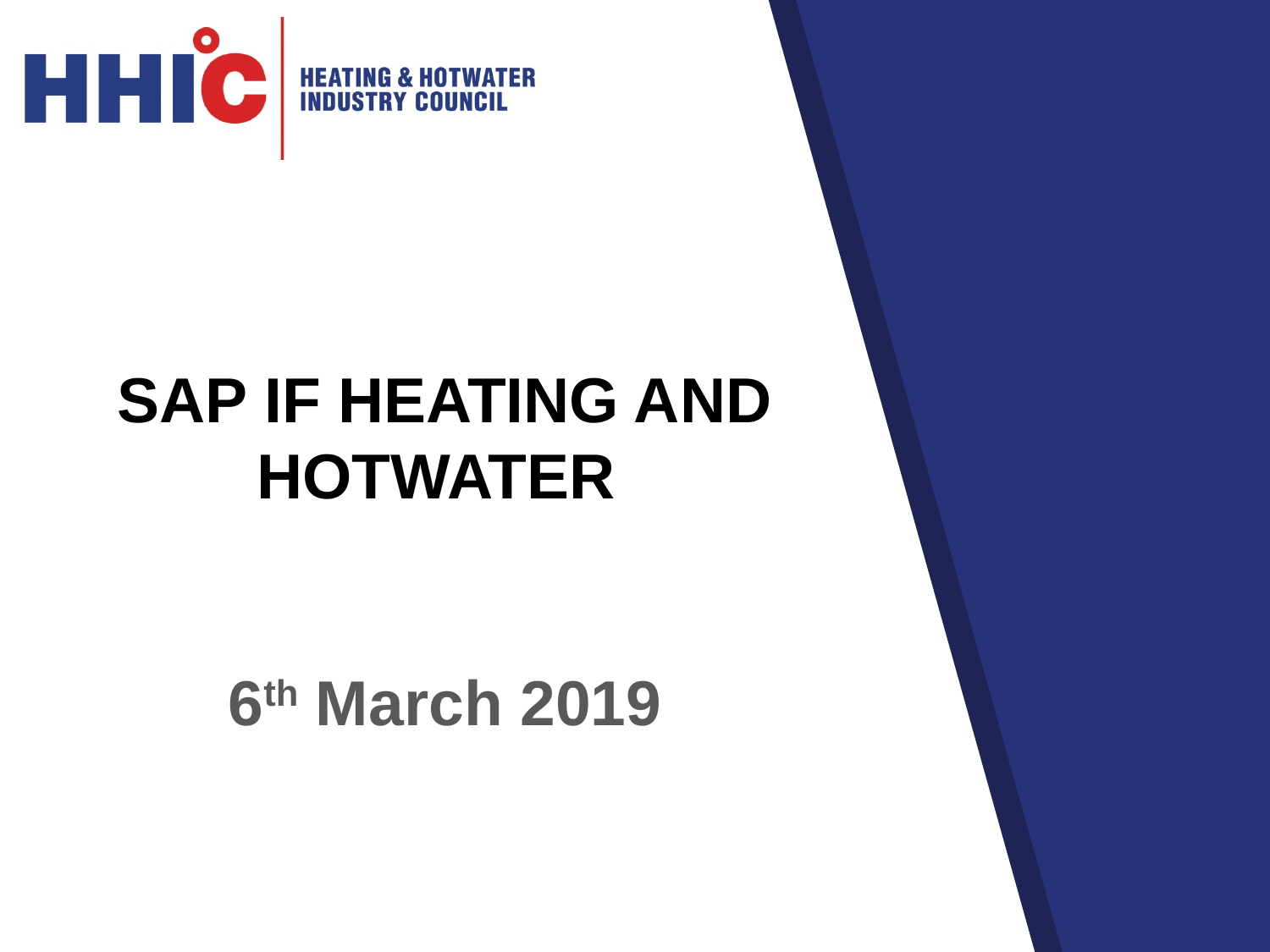

# SAP IF HEATING AND HOTWATER
6th March 2019